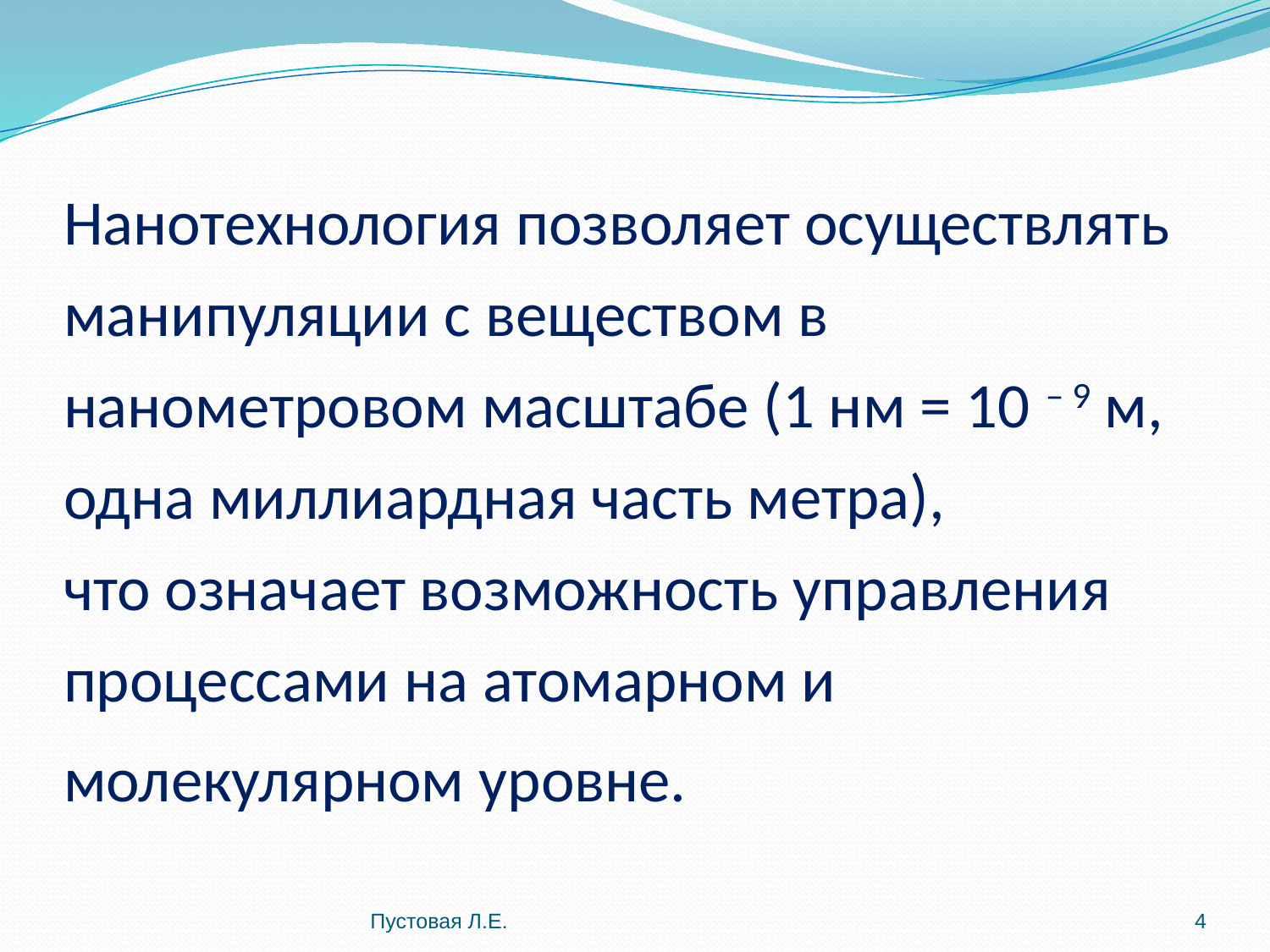

# Нанотехнология позволяет осуществлять манипуляции с веществом в нанометровом масштабе (1 нм = 10 – 9 м, одна миллиардная часть метра), что означает возможность управления процессами на атомарном и молекулярном уровне.
Пустовая Л.Е.
4